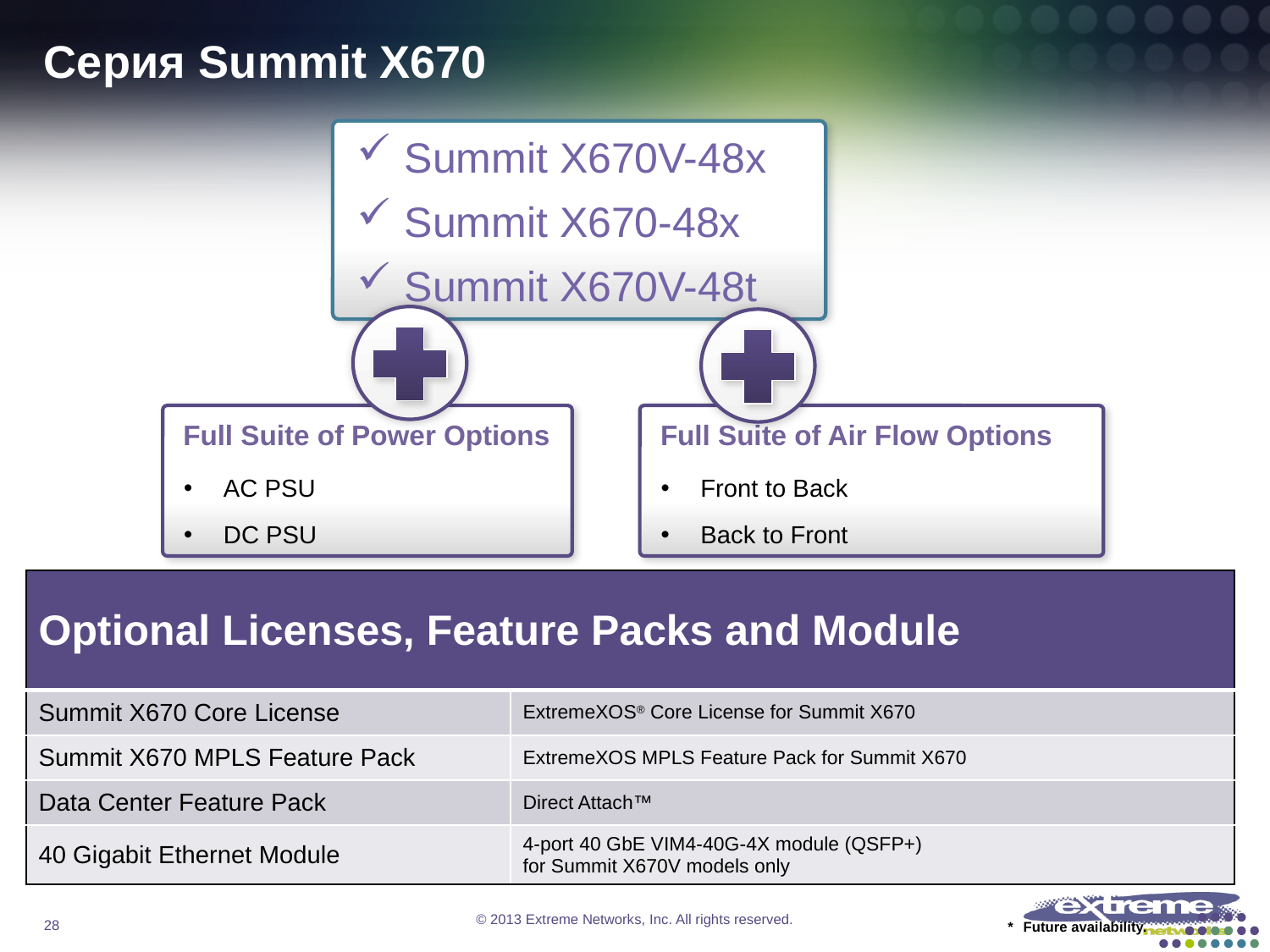

# Серия Summit X670

Summit X670V-48x
Summit X670-48x
Summit X670V-48t

Full Suite of Power Options

Full Suite of Air Flow Options
AC PSU
DC PSU
Front to Back
Back to Front
| Optional Licenses, Feature Packs and Module |  |
| --- | --- |
| Summit X670 Core License | ExtremeXOS® Core License for Summit X670 |
| Summit X670 MPLS Feature Pack | ExtremeXOS MPLS Feature Pack for Summit X670 |
| Data Center Feature Pack | Direct Attach™ |
| 40 Gigabit Ethernet Module | 4-port 40 GbE VIM4-40G-4X module (QSFP+) for Summit X670V models only |
28
* 	Future availability.